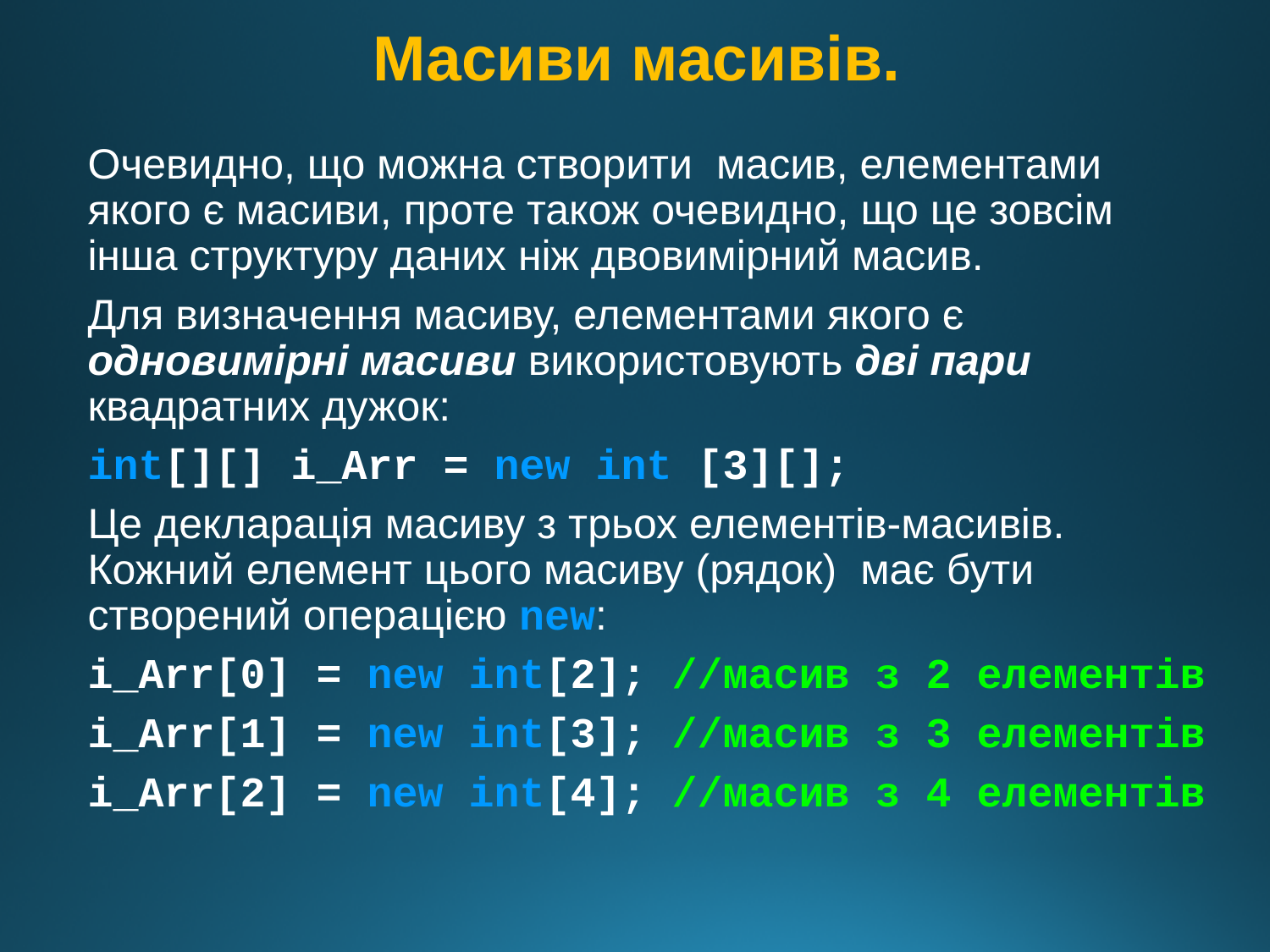

# Масиви масивів.
Очевидно, що можна створити  масив, елементами якого є масиви, проте також очевидно, що це зовсім інша структуру даних ніж двовимірний масив.
Для визначення масиву, елементами якого є одновимірні масиви використовують дві пари квадратних дужок:
int[][] i_Arr = new int [3][];
Це декларація масиву з трьох елементів-масивів. Кожний елемент цього масиву (рядок)  має бути створений операцією new:
i_Arr[0] = new int[2]; //масив з 2 елементів
i_Arr[1] = new int[3]; //масив з 3 елементів
i_Arr[2] = new int[4]; //масив з 4 елементів